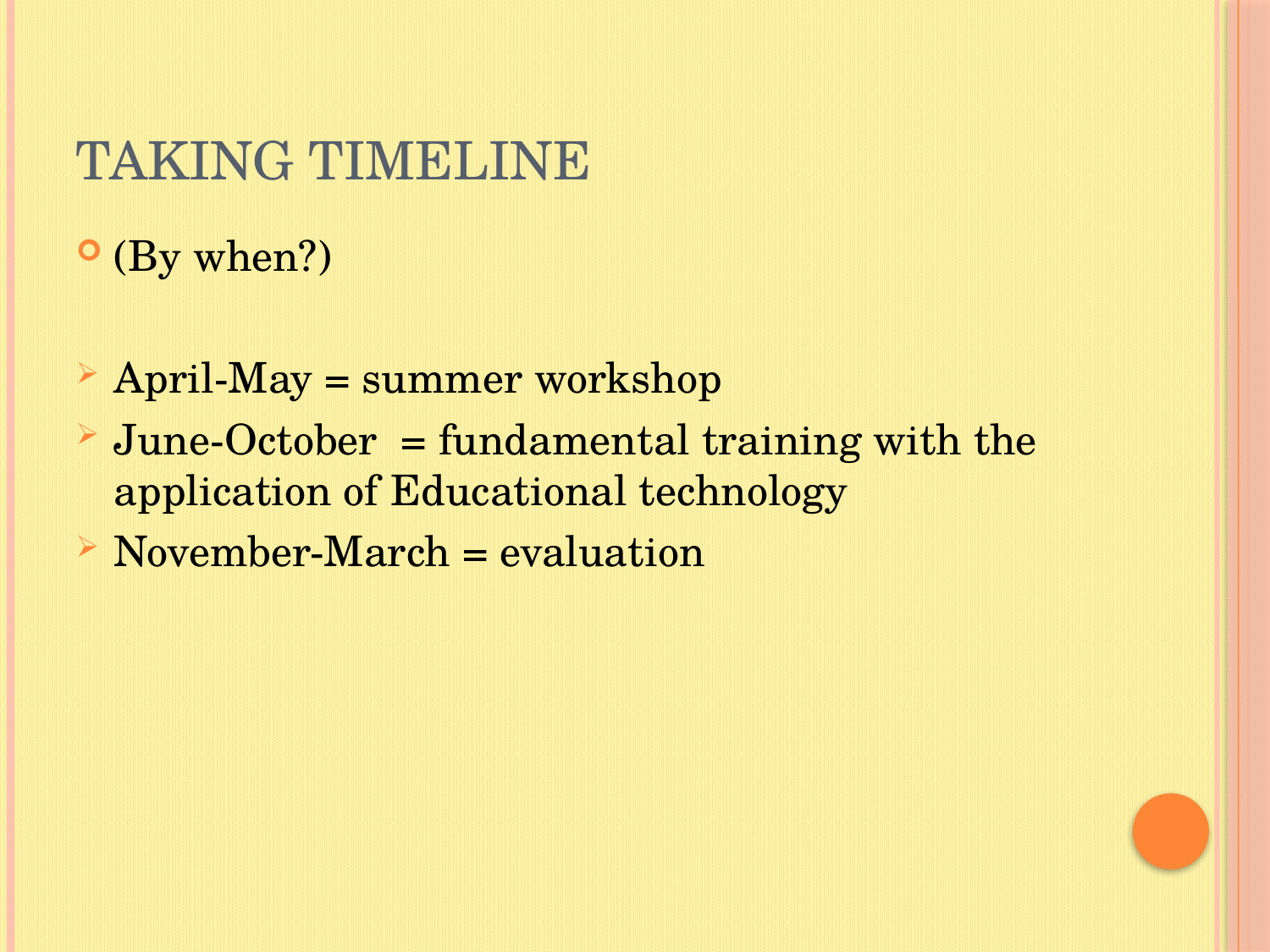

# TAKING TIMELINE
(By when?)

April-May = summer workshop
June-October  = fundamental training with the application of Educational technology
November-March = evaluation